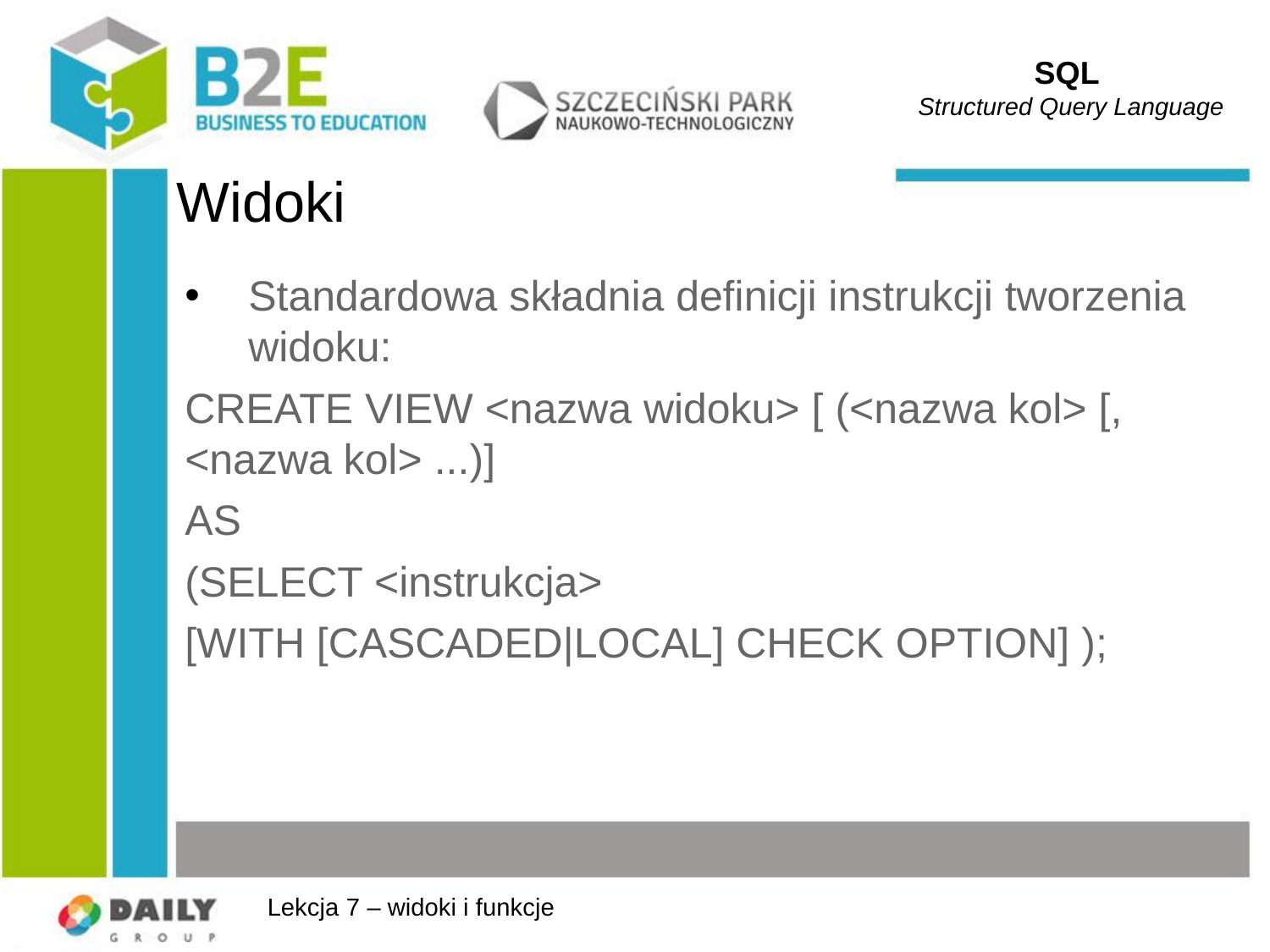

SQL
Structured Query Language
# Widoki
Standardowa składnia deﬁnicji instrukcji tworzenia widoku:
CREATE VIEW <nazwa widoku> [ (<nazwa kol> [, <nazwa kol> ...)]
AS
(SELECT <instrukcja>
[WITH [CASCADED|LOCAL] CHECK OPTION] );
Lekcja 7 – widoki i funkcje